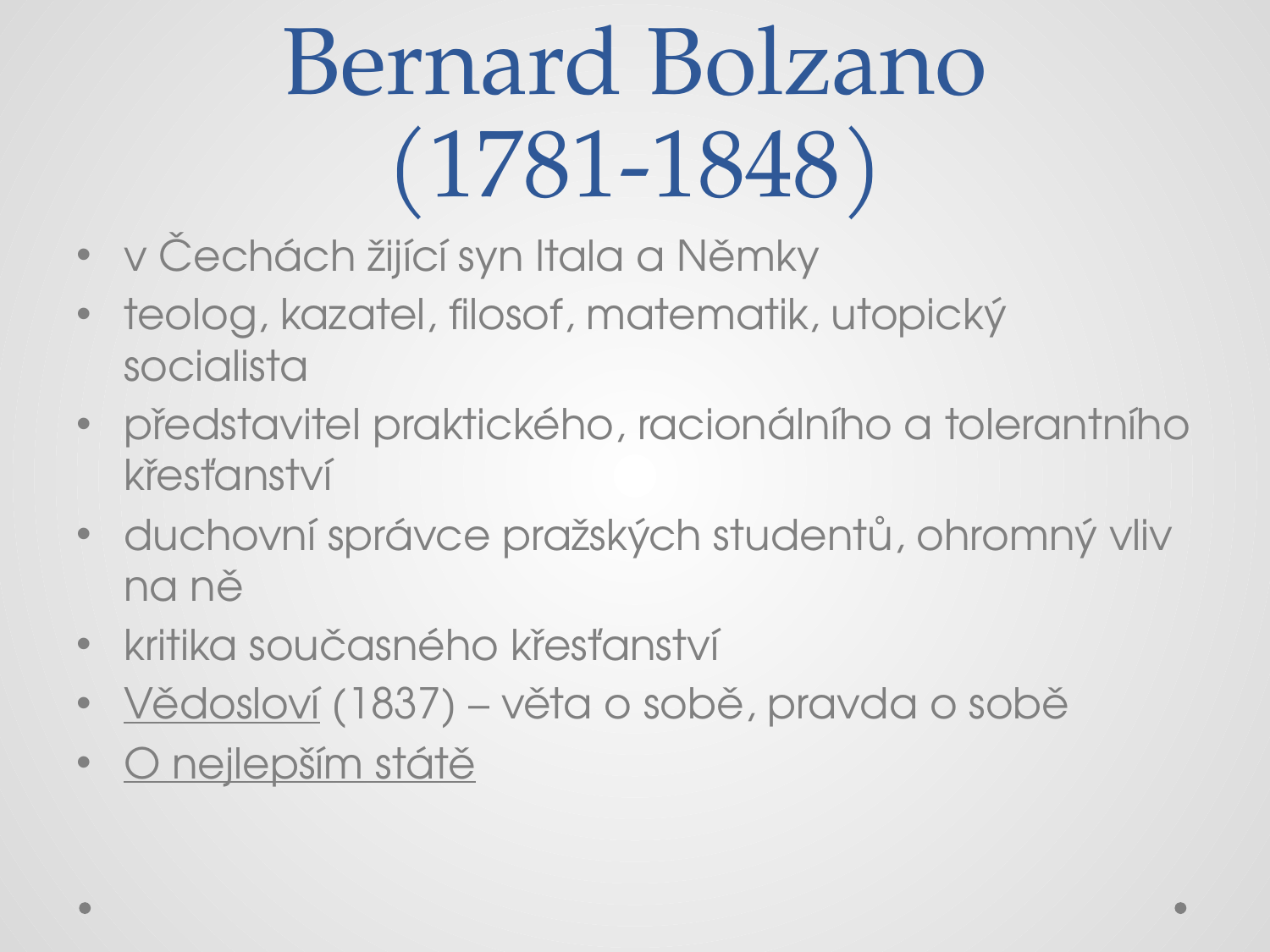

# Bernard Bolzano (1781-1848)
v Čechách žijící syn Itala a Němky
teolog, kazatel, filosof, matematik, utopický socialista
představitel praktického, racionálního a tolerantního křesťanství
duchovní správce pražských studentů, ohromný vliv na ně
kritika současného křesťanství
Vědosloví (1837) – věta o sobě, pravda o sobě
O nejlepším státě